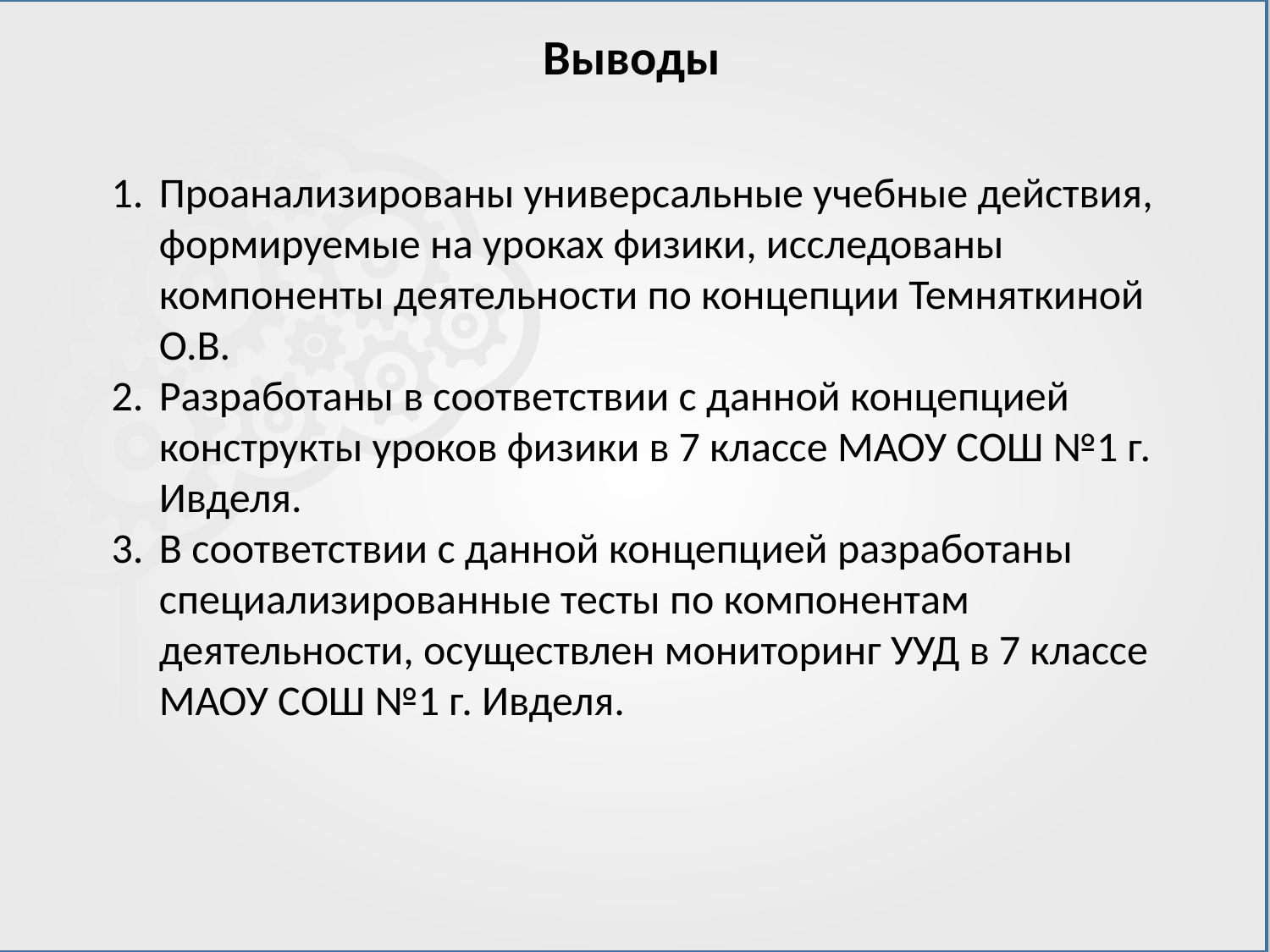

# Выводы
Проанализированы универсальные учебные действия, формируемые на уроках физики, исследованы компоненты деятельности по концепции Темняткиной О.В.
Разработаны в соответствии с данной концепцией конструкты уроков физики в 7 классе МАОУ СОШ №1 г. Ивделя.
В соответствии с данной концепцией разработаны специализированные тесты по компонентам деятельности, осуществлен мониторинг УУД в 7 классе МАОУ СОШ №1 г. Ивделя.